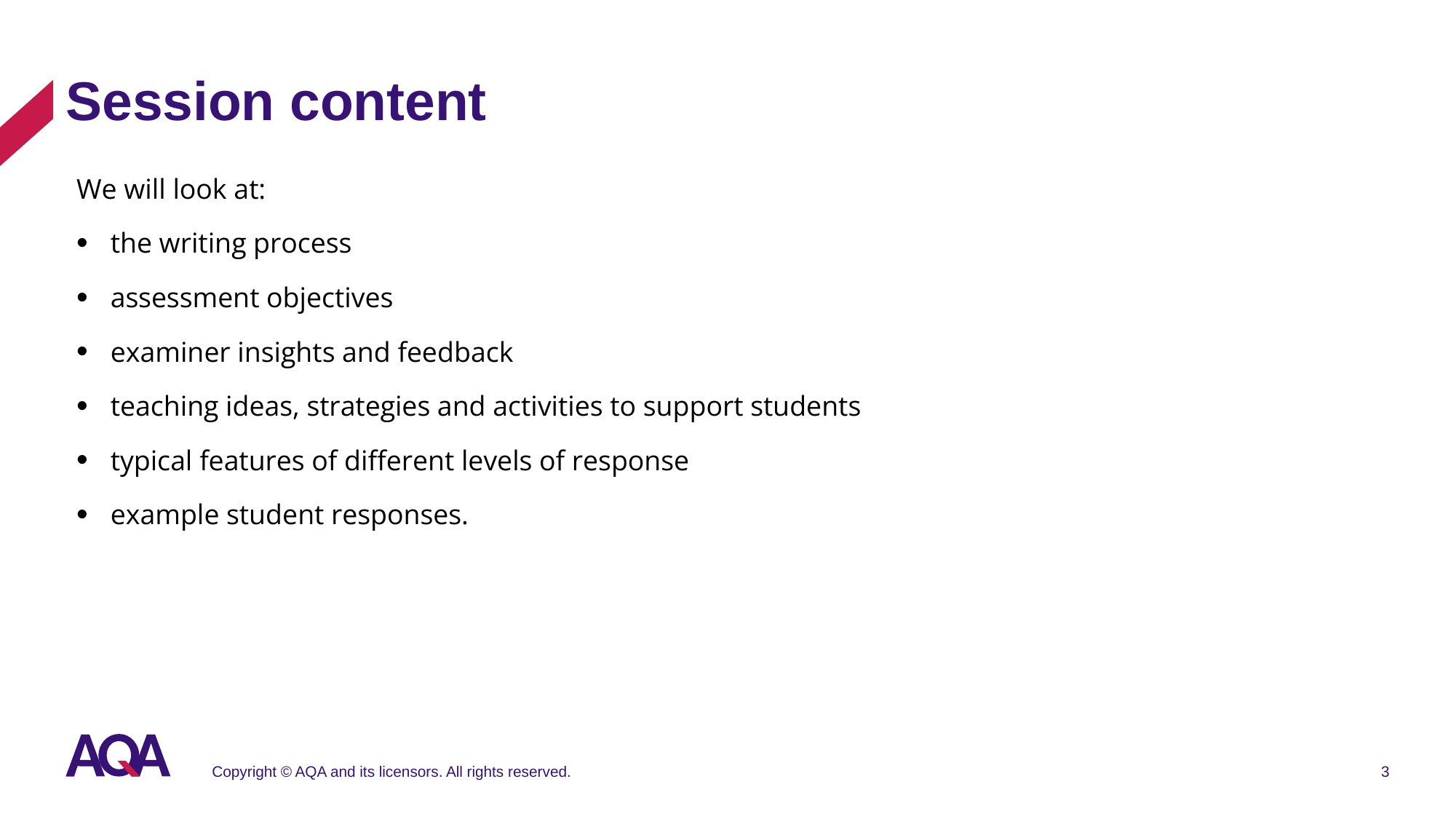

# Session content
We will look at:
the writing process
assessment objectives
examiner insights and feedback
teaching ideas, strategies and activities to support students
typical features of different levels of response
example student responses.

Copyright © AQA and its licensors. All rights reserved.
3